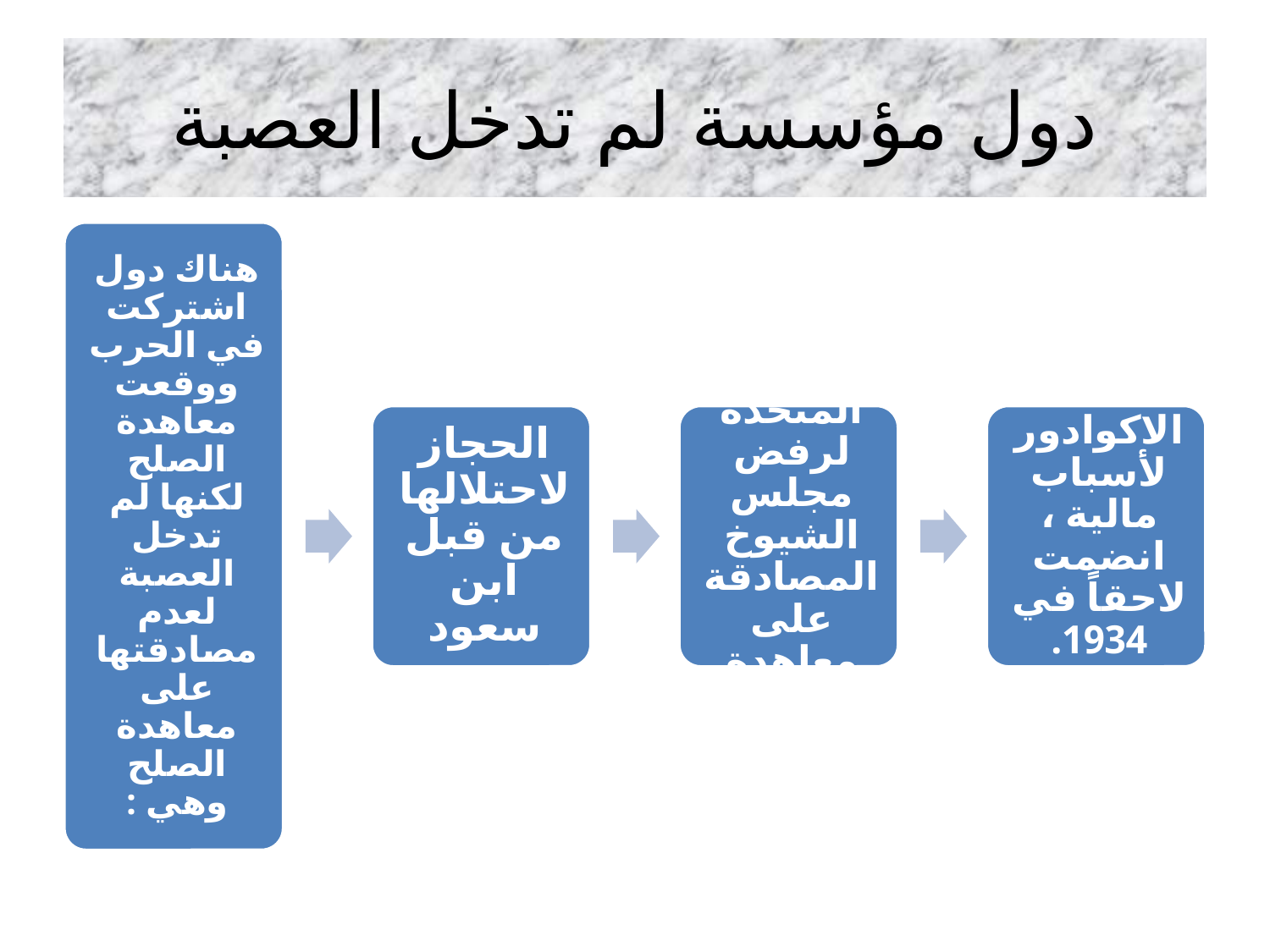

# دول مؤسسة لم تدخل العصبة
هناك دول اشتركت في الحرب ووقعت معاهدة الصلح لكنها لم تدخل العصبة لعدم مصادقتها على معاهدة الصلح وهي :

الحجاز لاحتلالها من قبل ابن سعود

الولايات المتحدة لرفض مجلس الشيوخ المصادقة على معاهدة فرساي

الاكوادور لأسباب مالية ، انضمت لاحقاً في 1934.